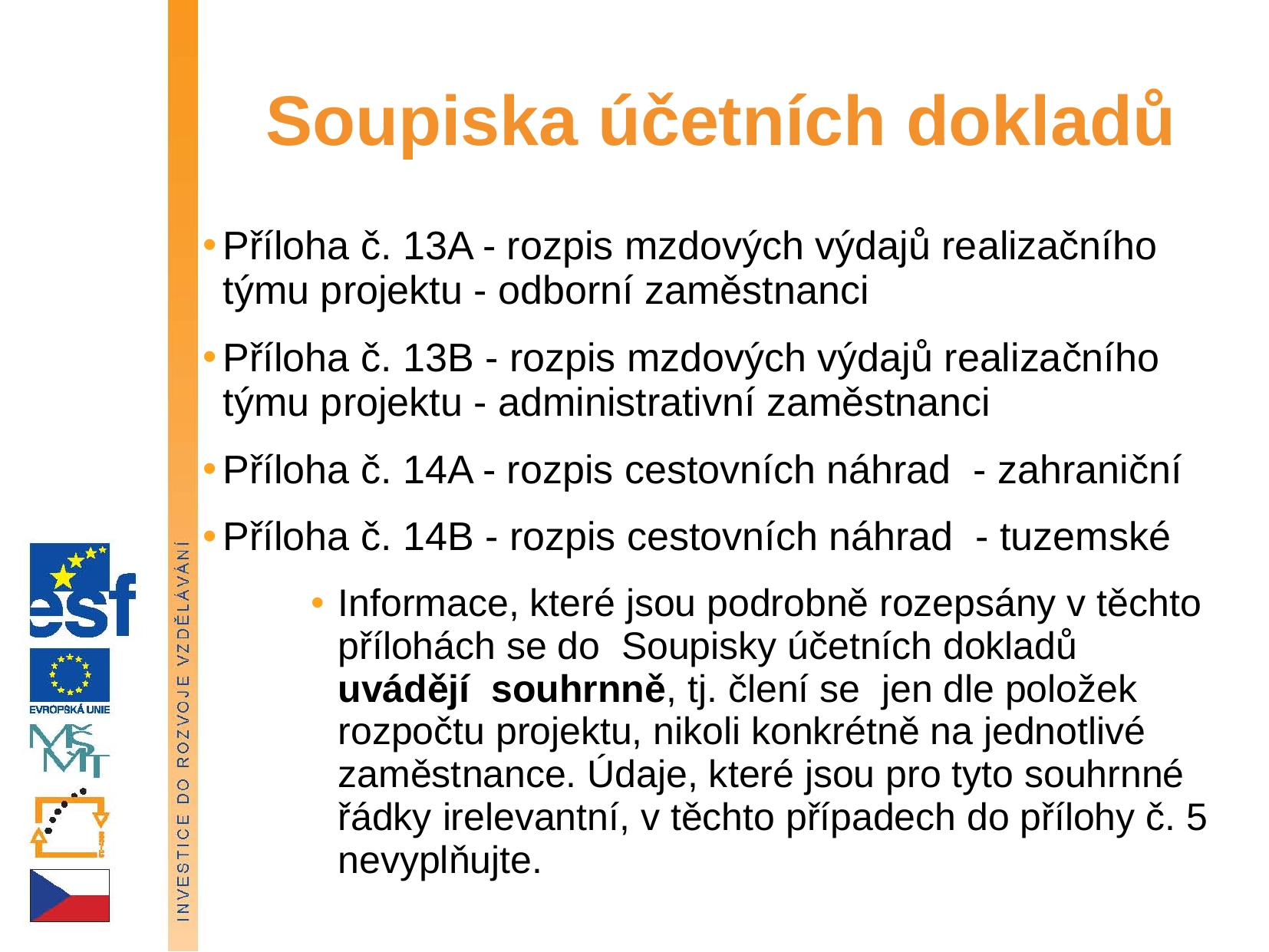

# Soupiska účetních dokladů
Příloha č. 13A - rozpis mzdových výdajů realizačního týmu projektu - odborní zaměstnanci
Příloha č. 13B - rozpis mzdových výdajů realizačního týmu projektu - administrativní zaměstnanci
Příloha č. 14A - rozpis cestovních náhrad  - zahraniční
Příloha č. 14B - rozpis cestovních náhrad  - tuzemské
Informace, které jsou podrobně rozepsány v těchto přílohách se do  Soupisky účetních dokladů uvádějí  souhrnně, tj. člení se  jen dle položek rozpočtu projektu, nikoli konkrétně na jednotlivé zaměstnance. Údaje, které jsou pro tyto souhrnné řádky irelevantní, v těchto případech do přílohy č. 5 nevyplňujte.